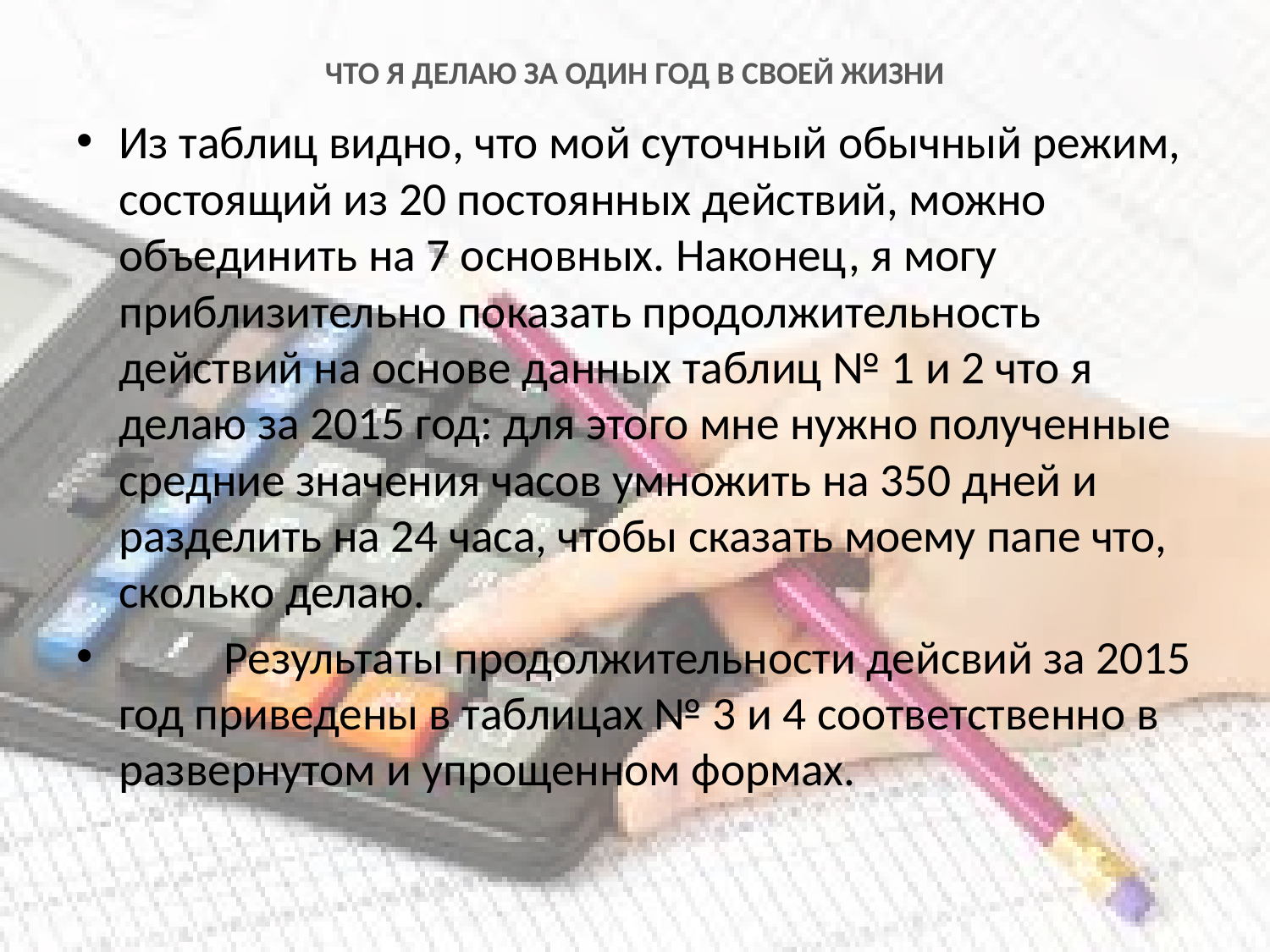

# ЧТО Я ДЕЛАЮ ЗА ОДИН ГОД В СВОЕЙ ЖИЗНИ
Из таблиц видно, что мой суточный обычный режим, состоящий из 20 постоянных действий, можно объединить на 7 основных. Наконец, я могу приблизительно показать продолжительность действий на основе данных таблиц № 1 и 2 что я делаю за 2015 год: для этого мне нужно полученные средние значения часов умножить на 350 дней и разделить на 24 часа, чтобы сказать моему папе что, сколько делаю.
	Результаты продолжительности дейсвий за 2015 год приведены в таблицах № 3 и 4 соответственно в развернутом и упрощенном формах.